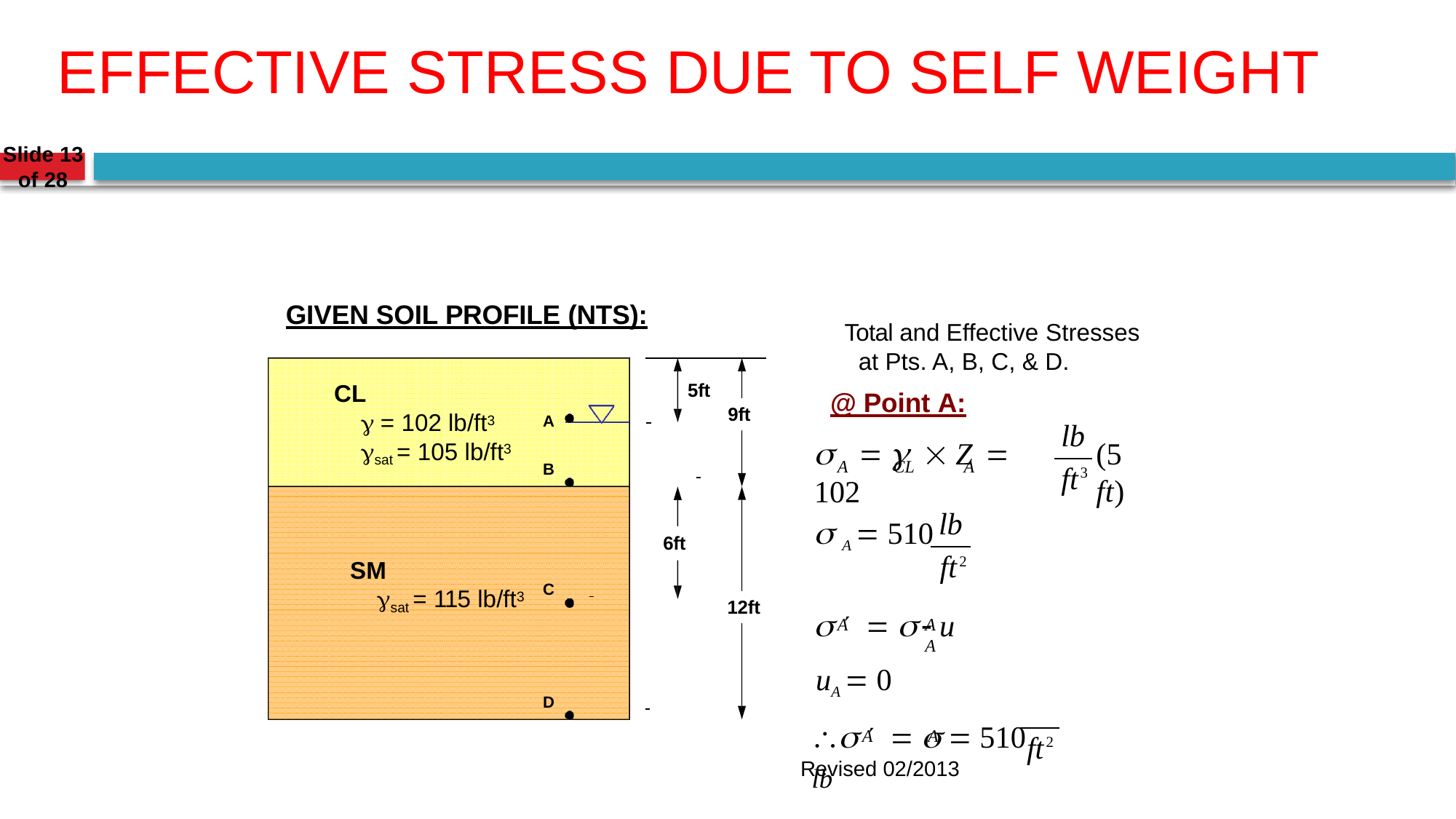

Effective Stress due to self weight
14.330 SOIL MECHANICS  Effective Stress
Slide 13 of 28
GIVEN SOIL PROFILE (NTS):
Total and Effective Stresses  at Pts. A, B, C, & D.
@ Point A:

5ft
 		9ft

CL
γ = 102 lb/ft3
γsat = 105 lb/ft3

A

lb

σ	= γ	× Z	= 102
(5 ft)
A
CL
A
B
ft3

lb
σ A = 510
ft2

6ft

SM
γsat = 115 lb/ft3
C

σ ′ = σ	− u

12ft

A	A	A
uA = 0
D

∴σ ′ = σ	= 510 lb

A	A
ft2

Revised 02/2013